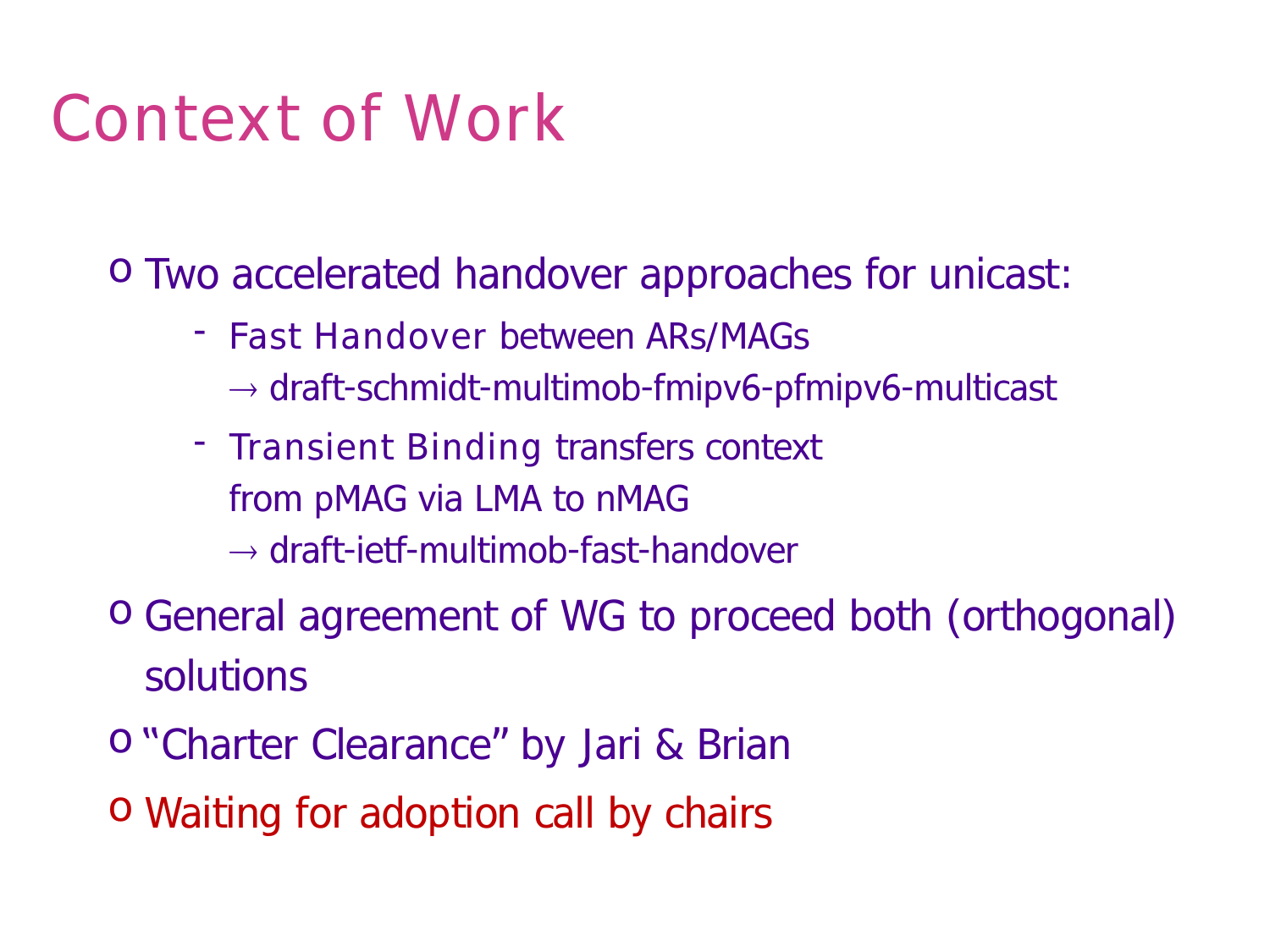

# Context of Work
Two accelerated handover approaches for unicast:
Fast Handover between ARs/MAGs
→ draft-schmidt-multimob-fmipv6-pfmipv6-multicast
Transient Binding transfers context
from pMAG via LMA to nMAG
→ draft-ietf-multimob-fast-handover
General agreement of WG to proceed both (orthogonal) solutions
“Charter Clearance” by Jari & Brian
Waiting for adoption call by chairs